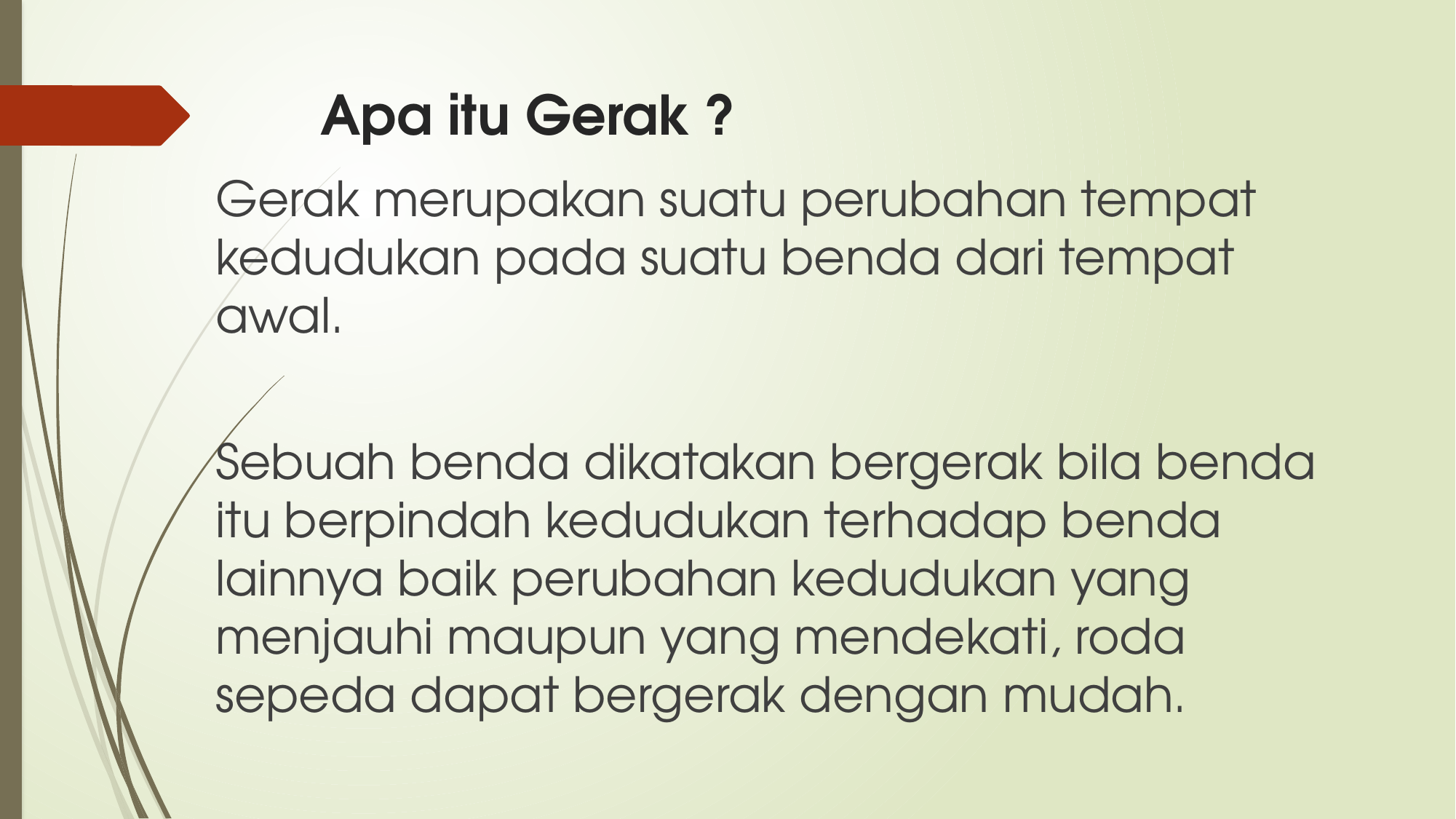

# Apa itu Gerak ?
Gerak merupakan suatu perubahan tempat kedudukan pada suatu benda dari tempat awal.

Sebuah benda dikatakan bergerak bila benda itu berpindah kedudukan terhadap benda lainnya baik perubahan kedudukan yang menjauhi maupun yang mendekati, roda sepeda dapat bergerak dengan mudah.